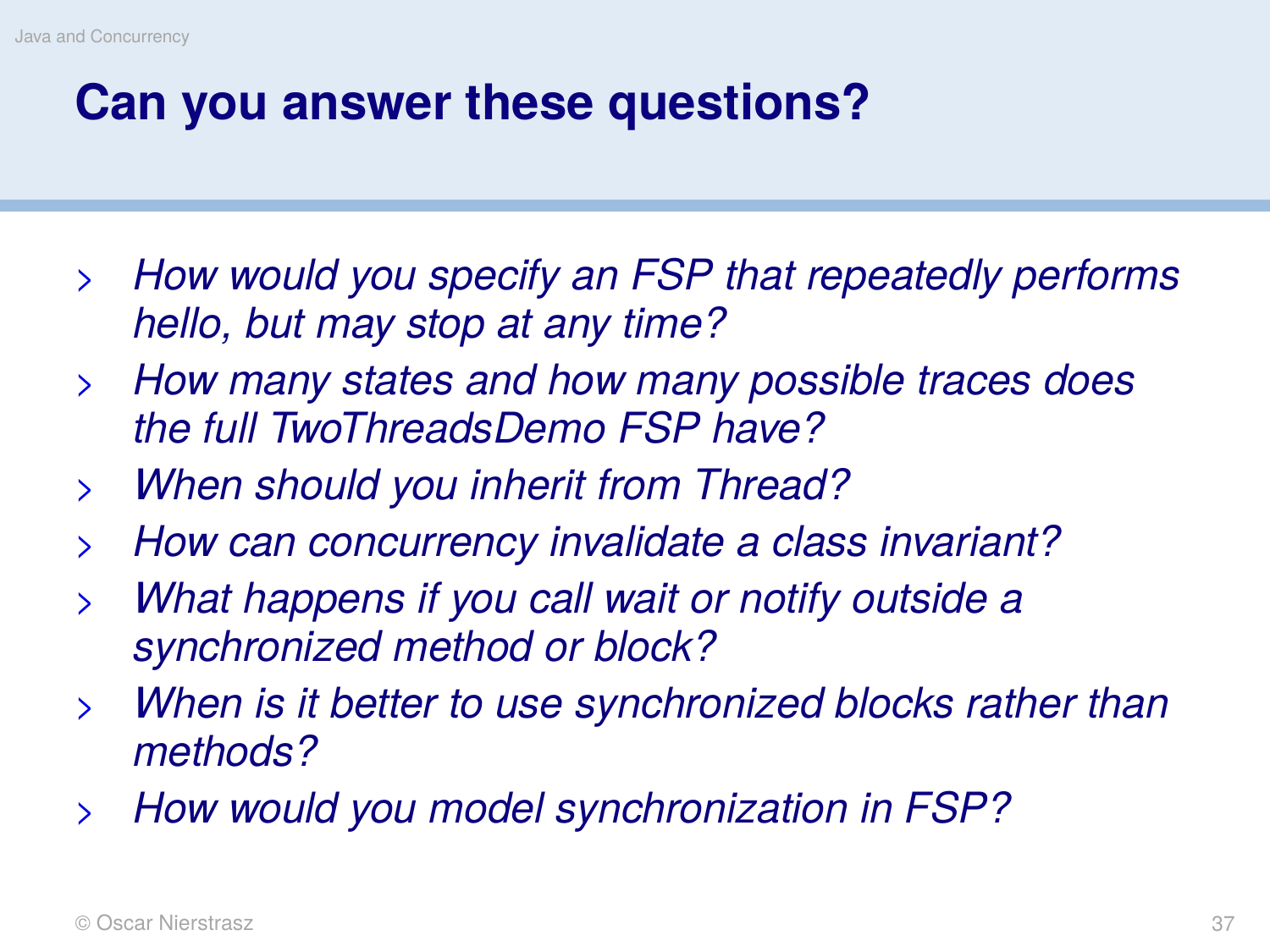

Java and Concurrency
# Can you answer these questions?
How would you specify an FSP that repeatedly performs hello, but may stop at any time?
How many states and how many possible traces does the full TwoThreadsDemo FSP have?
When should you inherit from Thread?
How can concurrency invalidate a class invariant?
What happens if you call wait or notify outside a synchronized method or block?
When is it better to use synchronized blocks rather than methods?
How would you model synchronization in FSP?
© Oscar Nierstrasz
37